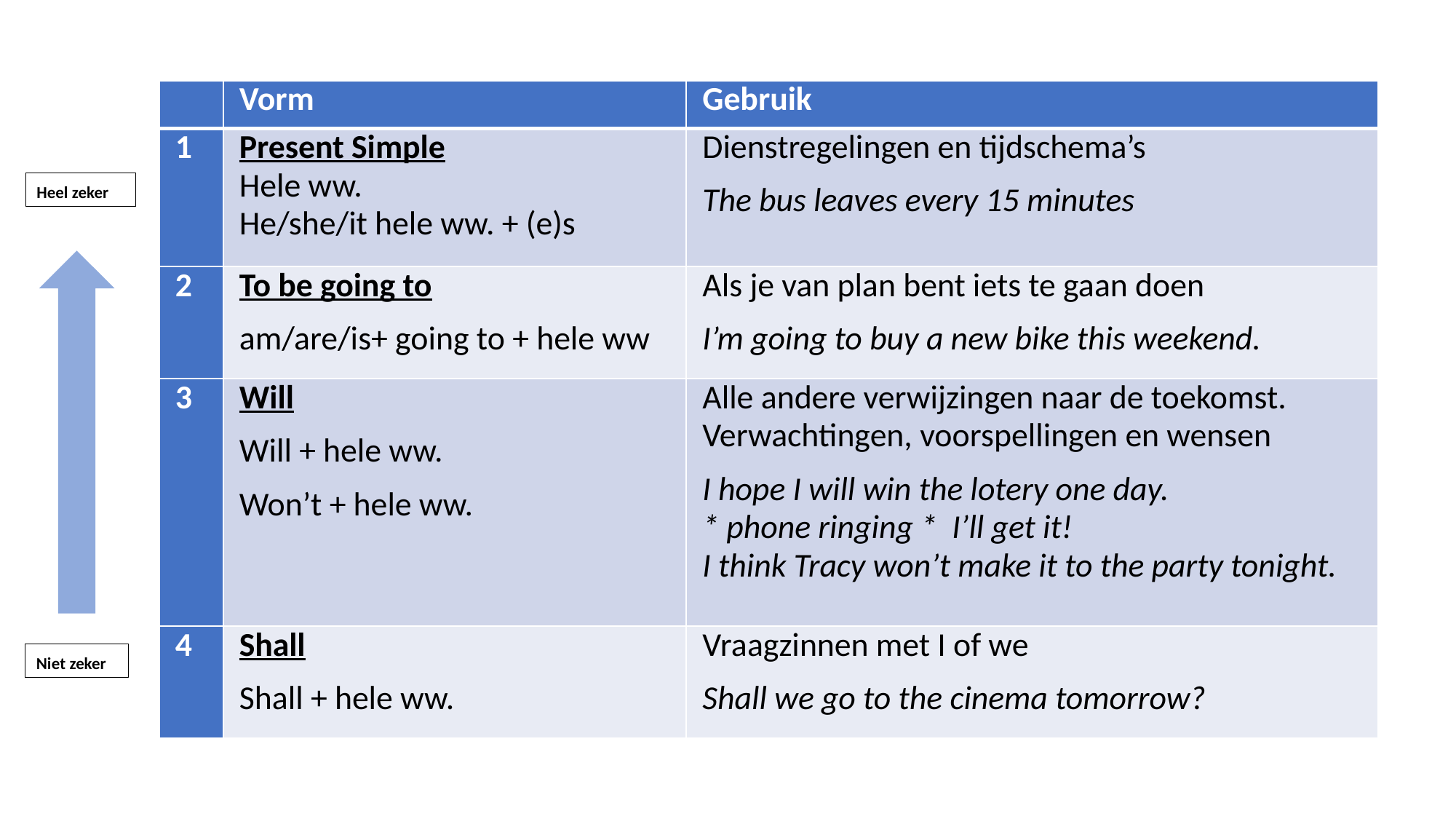

|  | Vorm | Gebruik |
| --- | --- | --- |
| 1 | Present Simple Hele ww. He/she/it hele ww. + (e)s | Dienstregelingen en tijdschema’s The bus leaves every 15 minutes |
| 2 | To be going to am/are/is+ going to + hele ww | Als je van plan bent iets te gaan doen I’m going to buy a new bike this weekend. |
| 3 | Will Will + hele ww. Won’t + hele ww. | Alle andere verwijzingen naar de toekomst. Verwachtingen, voorspellingen en wensen I hope I will win the lotery one day. \* phone ringing \* I’ll get it! I think Tracy won’t make it to the party tonight. |
| 4 | Shall Shall + hele ww. | Vraagzinnen met I of we Shall we go to the cinema tomorrow? |
Heel zeker

Niet zeker